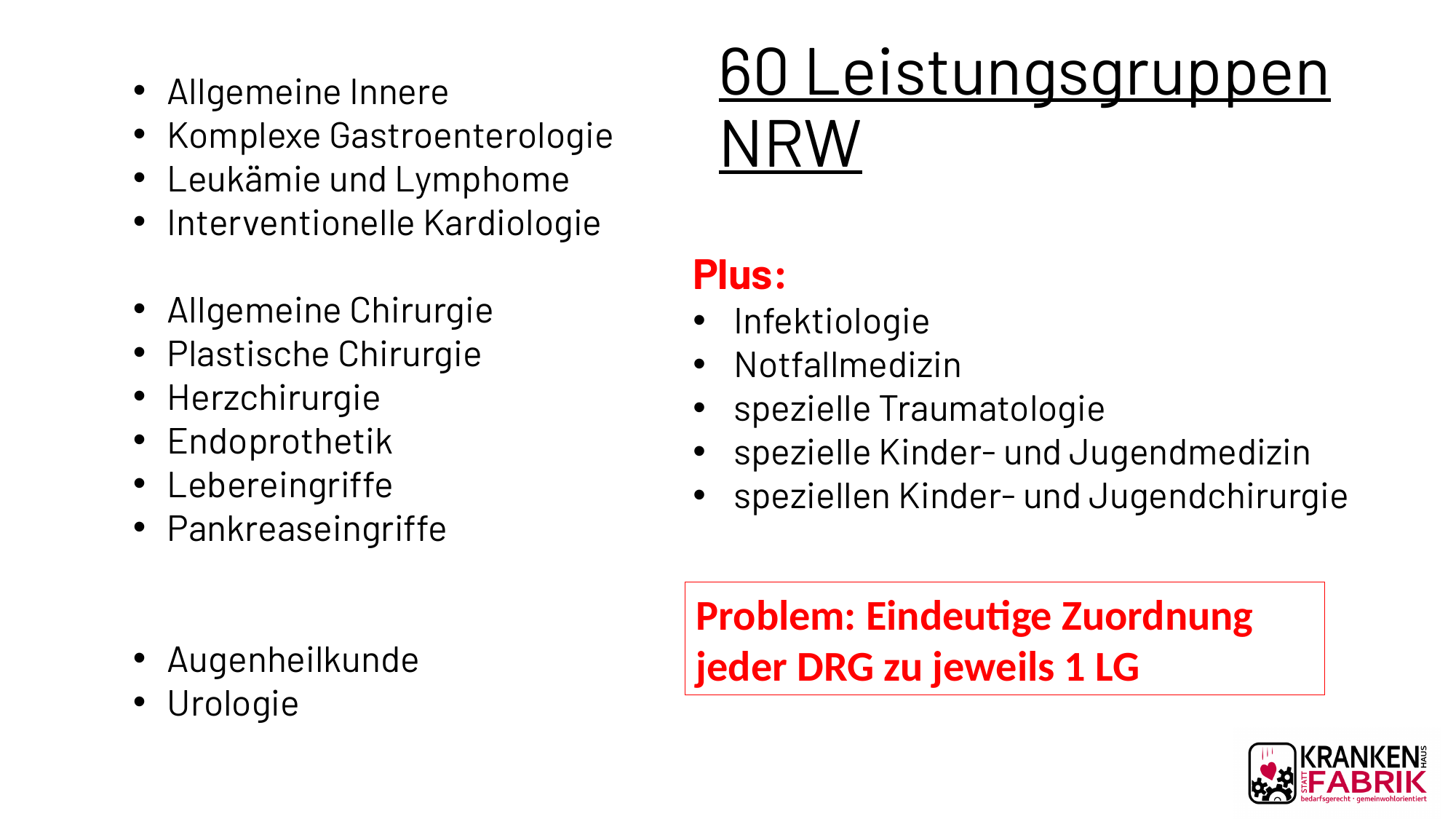

# 60 Leistungsgruppen NRW
Allgemeine Innere
Komplexe Gastroenterologie
Leukämie und Lymphome
Interventionelle Kardiologie

Allgemeine Chirurgie
Plastische Chirurgie
Herzchirurgie
Endoprothetik
Lebereingriffe
Pankreaseingriffe

Augenheilkunde
Urologie

Plus:
Infektiologie
Notfallmedizin
spezielle Traumatologie
spezielle Kinder- und Jugendmedizin
speziellen Kinder- und Jugendchirurgie
Problem: Eindeutige Zuordnung jeder DRG zu jeweils 1 LG